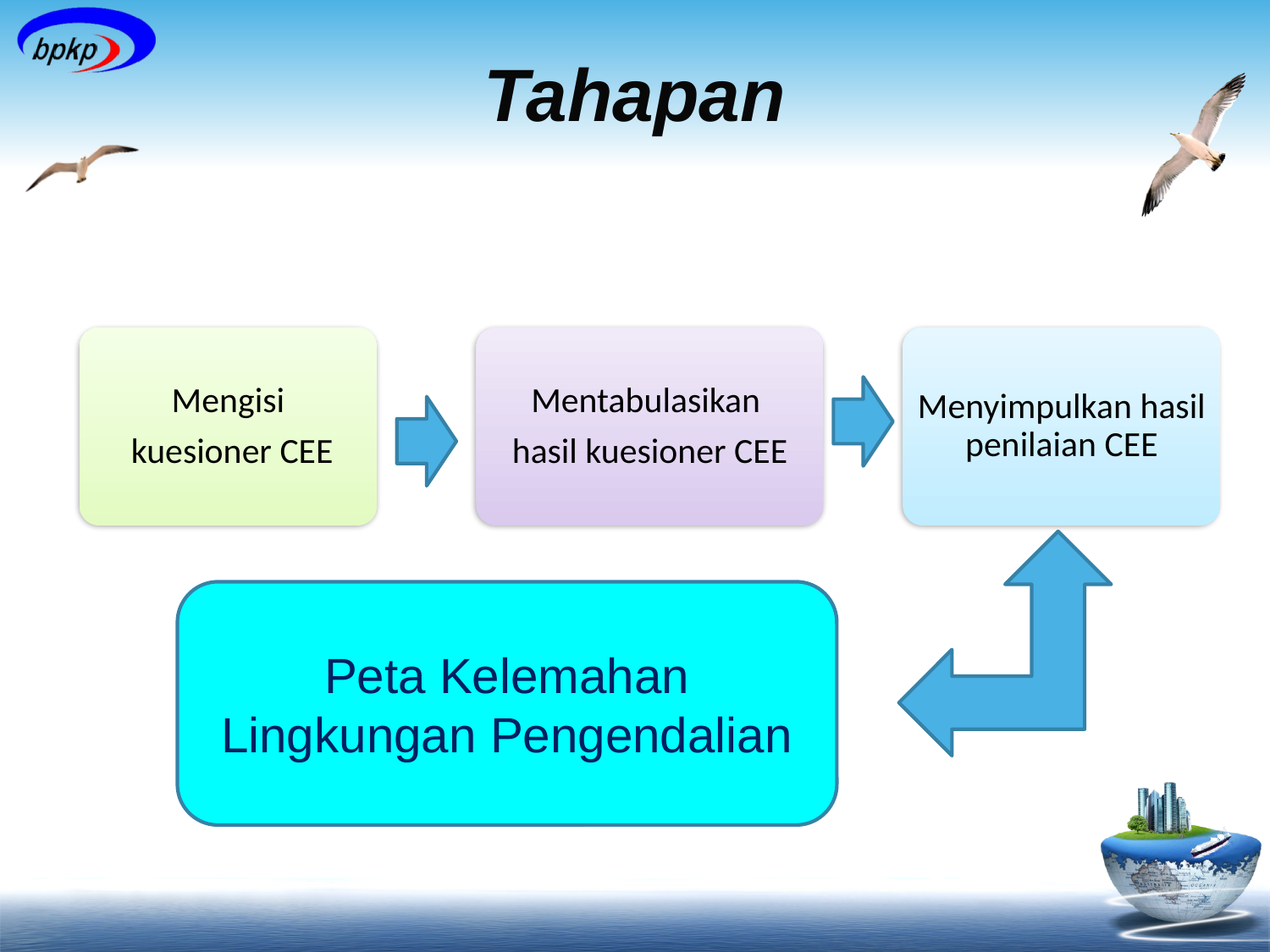

# Tahapan

Mengisi
 kuesioner CEE

Mentabulasikan
hasil kuesioner CEE

Menyimpulkan hasil penilaian CEE

Peta Kelemahan Lingkungan Pengendalian